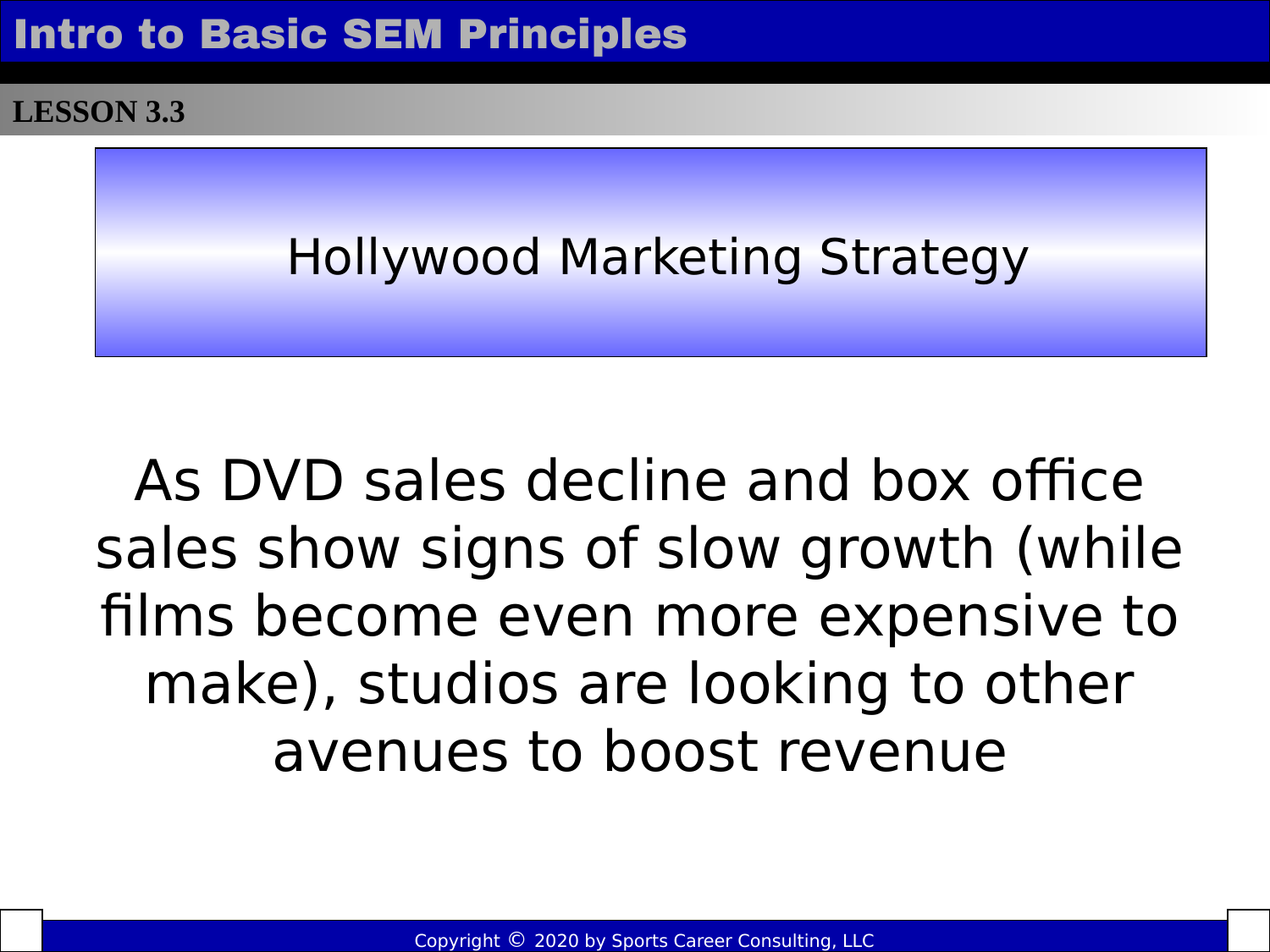

Intro to Basic SEM Principles
LESSON 3.3
Product Placement

 Hollywood Marketing Strategy

As DVD sales decline and box office sales show signs of slow growth (while films become even more expensive to make), studios are looking to other avenues to boost revenue
Copyright © 2020 by Sports Career Consulting, LLC